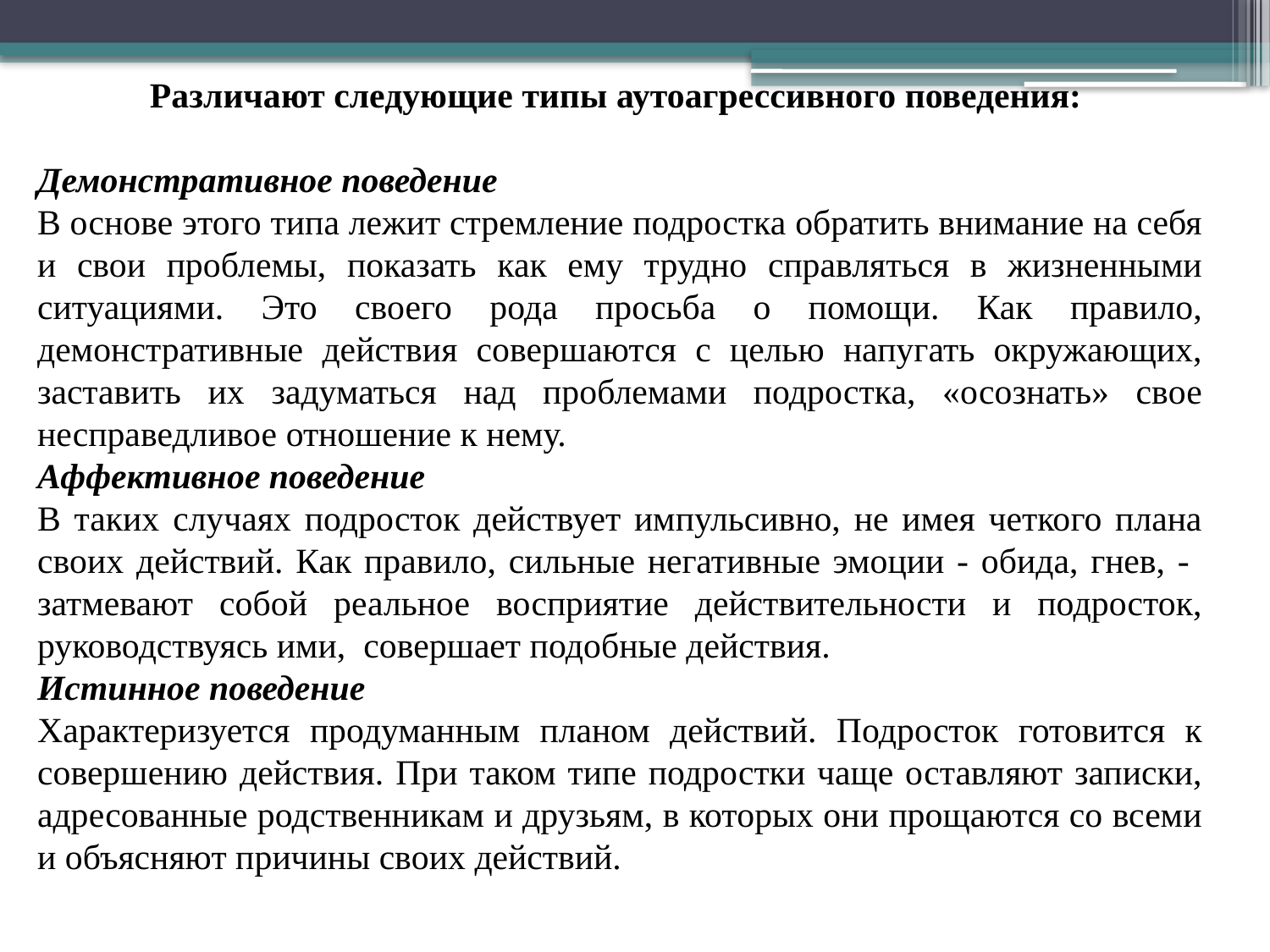

#
Различают следующие типы аутоагрессивного поведения:

Демонстративное поведение
В основе этого типа лежит стремление подростка обратить внимание на себя и свои проблемы, показать как ему трудно справляться в жизненными ситуациями. Это своего рода просьба о помощи. Как правило, демонстративные действия совершаются с целью напугать окружающих, заставить их задуматься над проблемами подростка, «осознать» свое несправедливое отношение к нему.
Аффективное поведение
В таких случаях подросток действует импульсивно, не имея четкого плана своих действий. Как правило, сильные негативные эмоции - обида, гнев, -  затмевают собой реальное восприятие действительности и подросток, руководствуясь ими,  совершает подобные действия.
Истинное поведение
Характеризуется продуманным планом действий. Подросток готовится к совершению действия. При таком типе подростки чаще оставляют записки, адресованные родственникам и друзьям, в которых они прощаются со всеми и объясняют причины своих действий.